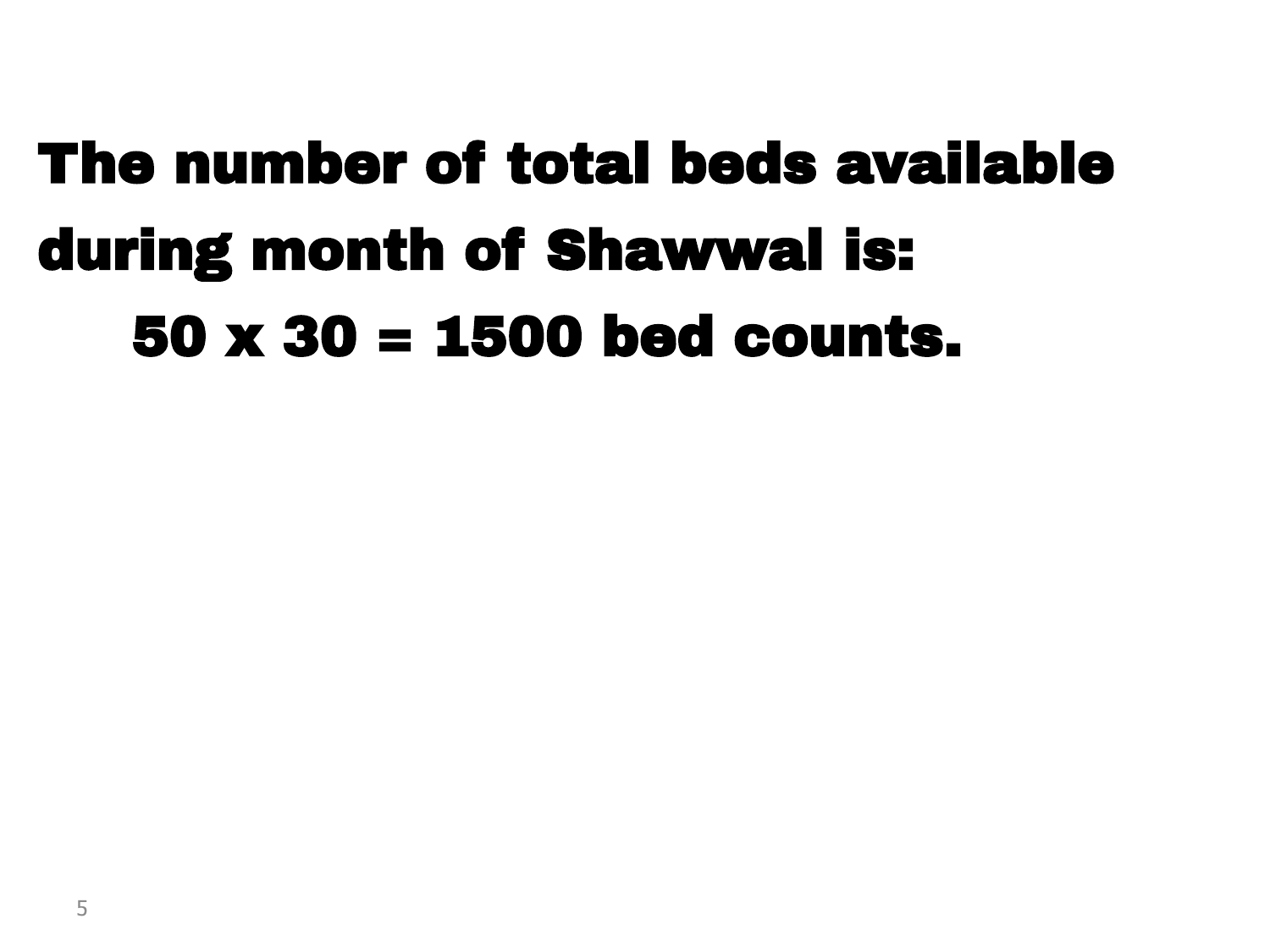

The number of total beds available during month of Shawwal is:
     50 x 30 = 1500 bed counts.
5